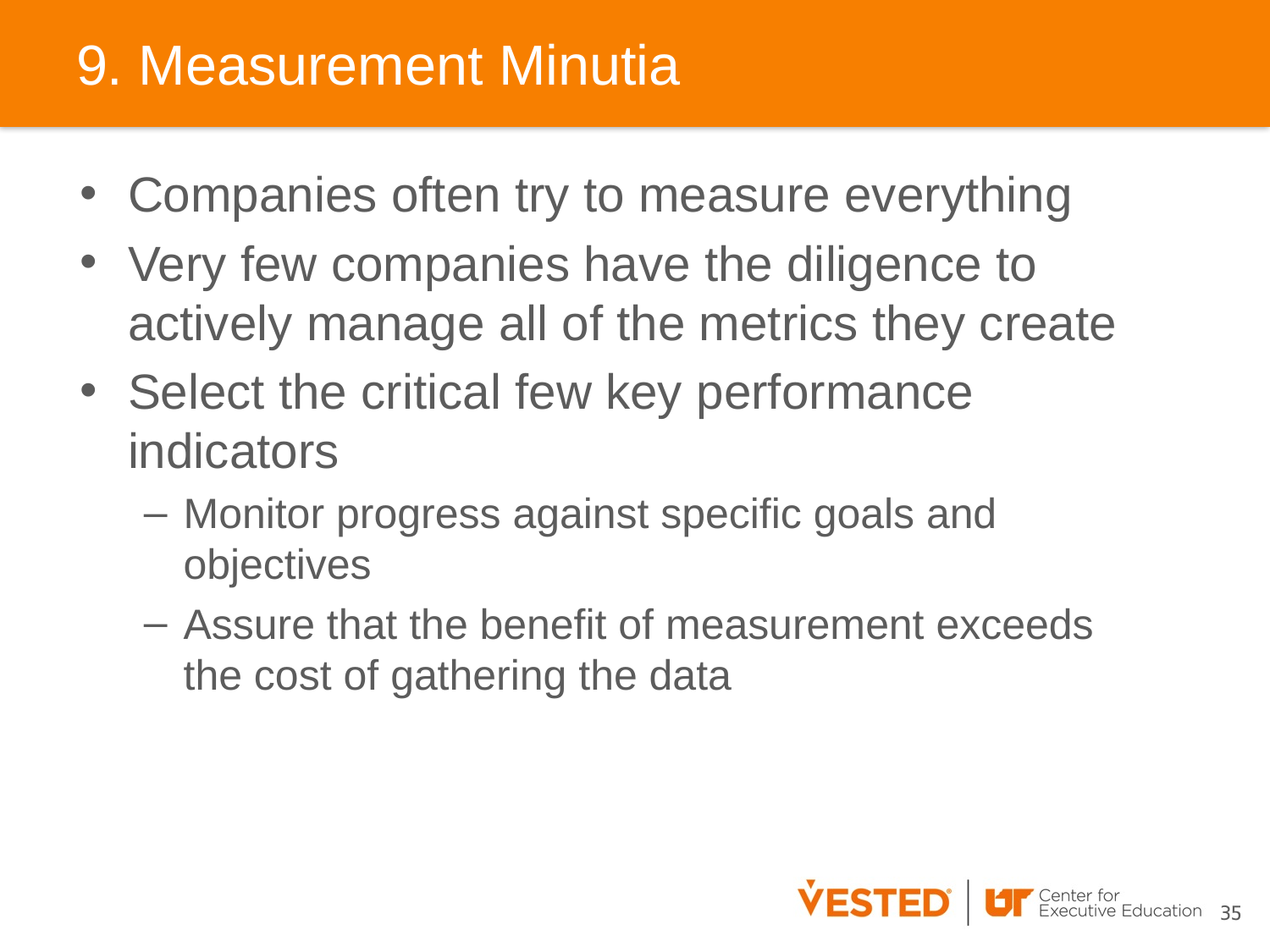

# 9. Measurement Minutia
Companies often try to measure everything
Very few companies have the diligence to actively manage all of the metrics they create
Select the critical few key performance indicators
Monitor progress against specific goals and objectives
Assure that the benefit of measurement exceeds the cost of gathering the data
35